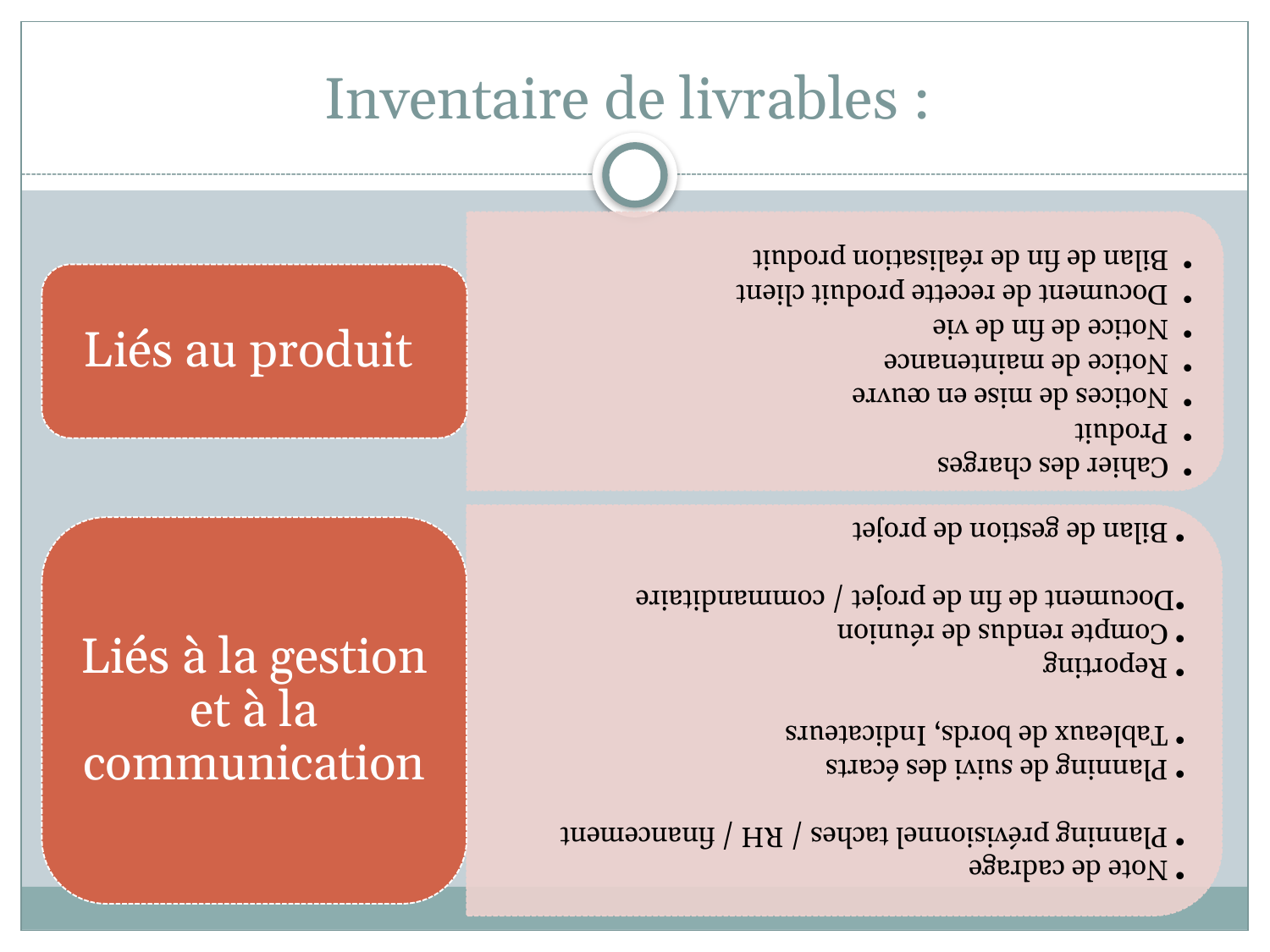

# Inventaire de livrables :
Cahier des charges
Produit
Notices de mise en œuvre
Notice de maintenance
Notice de fin de vie
Document de recette produit client
Bilan de fin de réalisation produit

Liés au produit

 Note de cadrage
 Planning prévisionnel taches / RH / financement

 Planning de suivi des écarts
 Tableaux de bords, Indicateurs

 Reporting
 Compte rendus de réunion
Document de fin de projet / commanditaire

 Bilan de gestion de projet

Liés à la gestion et à la communication